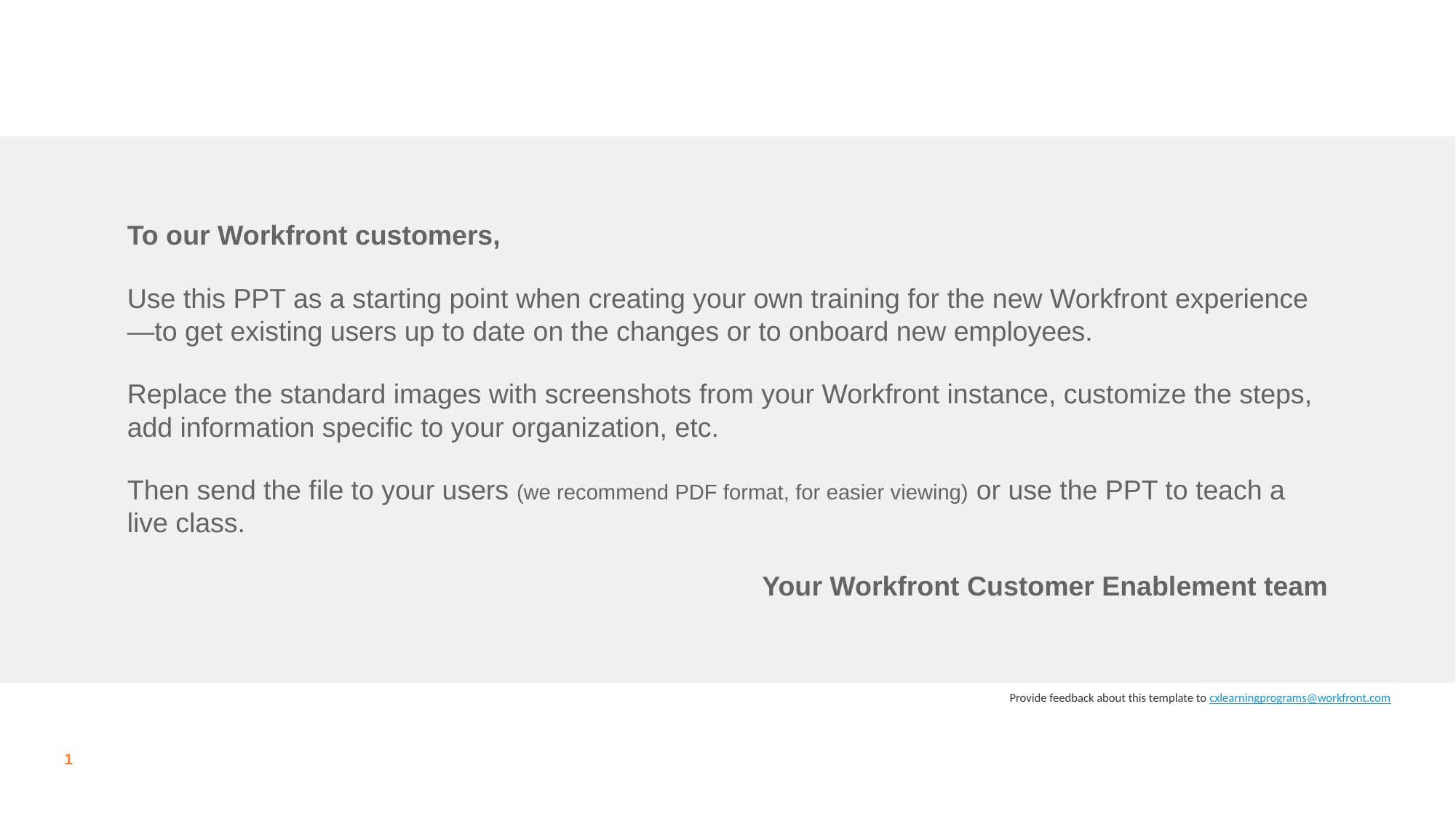

To our Workfront customers,
Use this PPT as a starting point when creating your own training for the new Workfront experience—to get existing users up to date on the changes or to onboard new employees.
Replace the standard images with screenshots from your Workfront instance, customize the steps, add information specific to your organization, etc.
Then send the file to your users (we recommend PDF format, for easier viewing) or use the PPT to teach a live class.
Your Workfront Customer Enablement team
Provide feedback about this template to cxlearningprograms@workfront.com